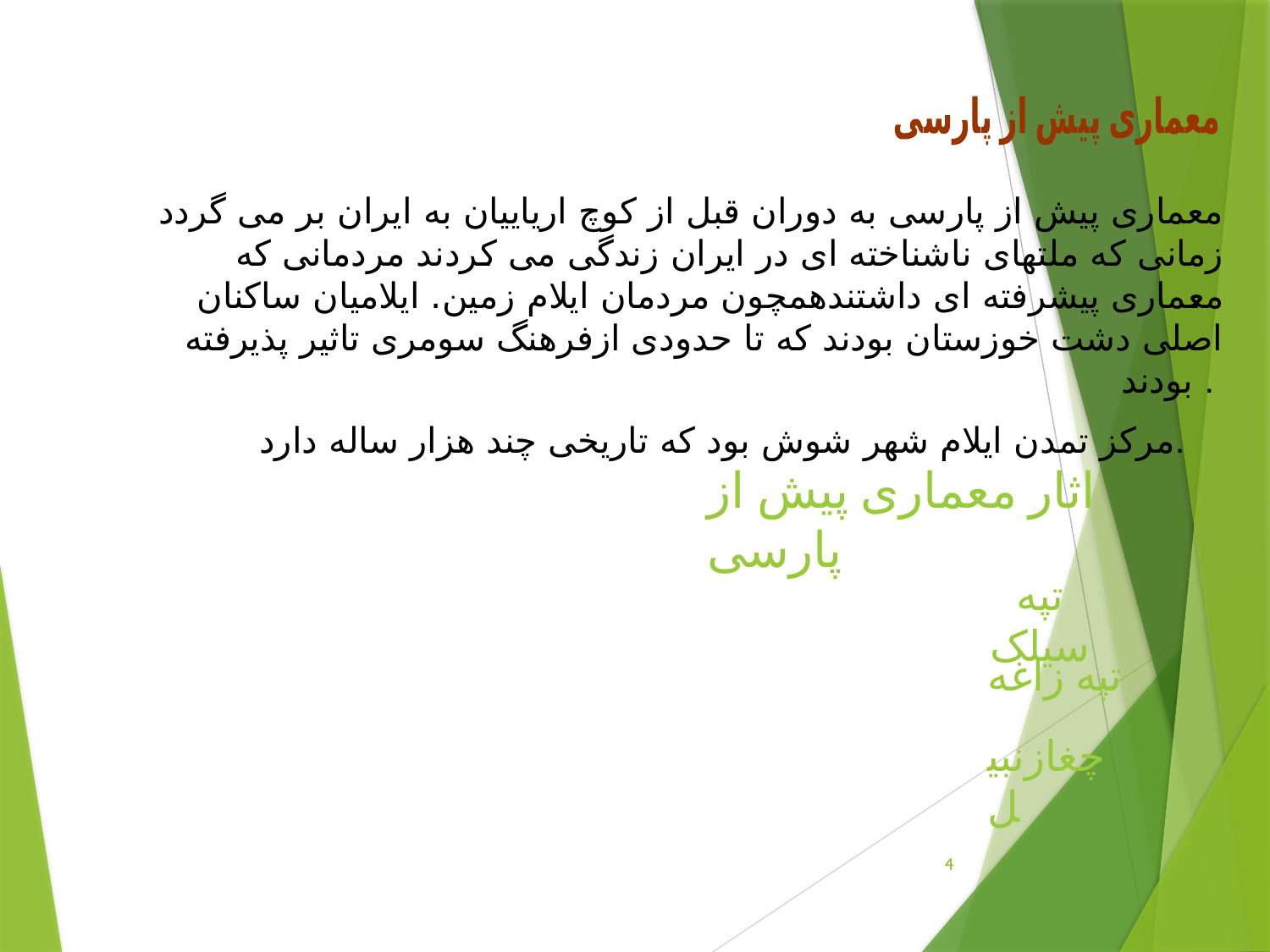

معماری پیش از پارسی
معماری پیش از پارسی به دوران قبل از کوچ اریاییان به ایران بر می گردد زمانی که ملتهای ناشناخته ای در ایران زندگی می کردند مردمانی که معماری پیشرفته ای داشتندهمچون مردمان ایلام زمین. ایلامیان ساکنان اصلی دشت خوزستان بودند که تا حدودی ازفرهنگ سومری تاثیر پذیرفته بودند .
مرکز تمدن ایلام شهر شوش بود که تاریخی چند هزار ساله دارد.
اثار معماری پیش از پارسی
تپه سیلک

تپه زاغه
چغازنبیل

4